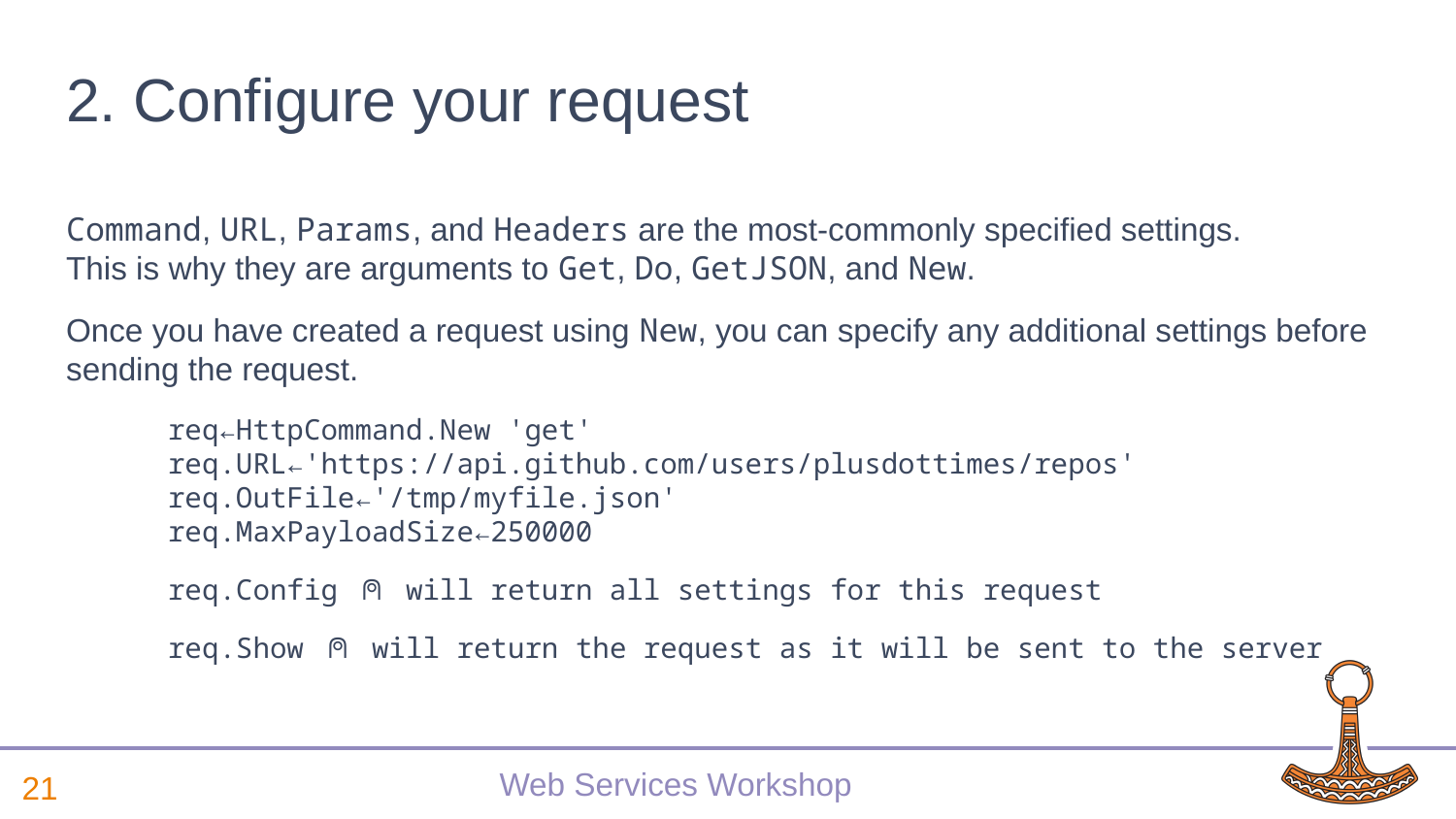

# 2. Configure your request
Command, URL, Params, and Headers are the most-commonly specified settings.
This is why they are arguments to Get, Do, GetJSON, and New.
Once you have created a request using New, you can specify any additional settings before sending the request.
      req←HttpCommand.New 'get'
      req.URL←'https://api.github.com/users/plusdottimes/repos'
      req.OutFile←'/tmp/myfile.json'
      req.MaxPayloadSize←250000
      req.Config ⍝ will return all settings for this request
      req.Show ⍝ will return the request as it will be sent to the server